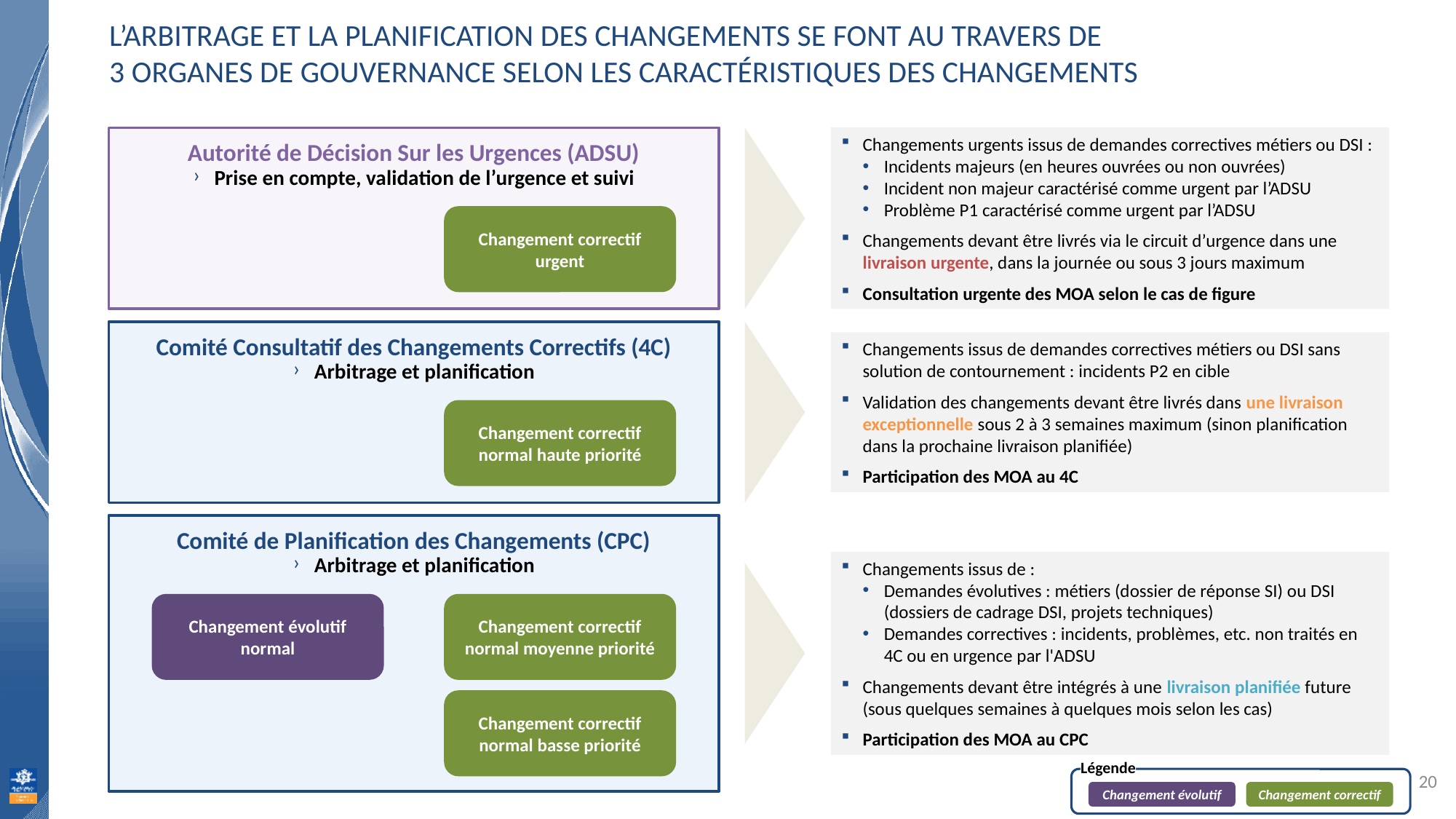

# L’arbitrage et la planification des changements se font au travers de 3 organes de gouvernance selon les caractéristiques des changements
Changements urgents issus de demandes correctives métiers ou DSI :
Incidents majeurs (en heures ouvrées ou non ouvrées)
Incident non majeur caractérisé comme urgent par l’ADSU
Problème P1 caractérisé comme urgent par l’ADSU
Changements devant être livrés via le circuit d’urgence dans une livraison urgente, dans la journée ou sous 3 jours maximum
Consultation urgente des MOA selon le cas de figure
Autorité de Décision Sur les Urgences (ADSU)
Prise en compte, validation de l’urgence et suivi
Changement correctif urgent

Comité Consultatif des Changements Correctifs (4C)
Arbitrage et planification
Changement correctif normal haute priorité
Changements issus de demandes correctives métiers ou DSI sans solution de contournement : incidents P2 en cible
Validation des changements devant être livrés dans une livraison exceptionnelle sous 2 à 3 semaines maximum (sinon planification dans la prochaine livraison planifiée)
Participation des MOA au 4C

Comité de Planification des Changements (CPC)
Arbitrage et planification
Changement évolutif normal
Changement correctif normal moyenne priorité
Changement correctif normal basse priorité
Changements issus de :
Demandes évolutives : métiers (dossier de réponse SI) ou DSI (dossiers de cadrage DSI, projets techniques)
Demandes correctives : incidents, problèmes, etc. non traités en 4C ou en urgence par l'ADSU
Changements devant être intégrés à une livraison planifiée future (sous quelques semaines à quelques mois selon les cas)
Participation des MOA au CPC

Légende

Changement évolutif
Changement correctif
20